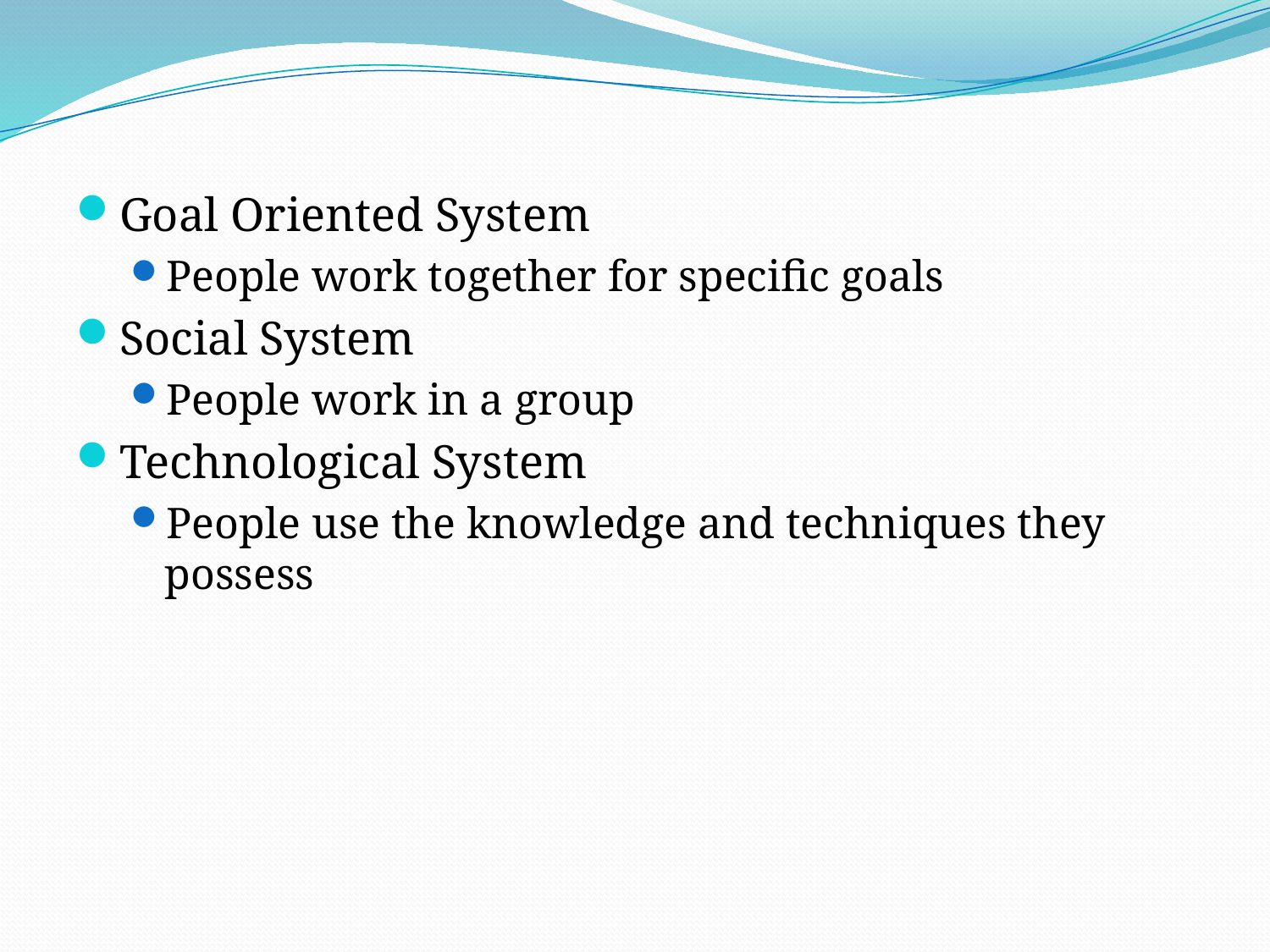

#
Goal Oriented System
People work together for specific goals
Social System
People work in a group
Technological System
People use the knowledge and techniques they possess